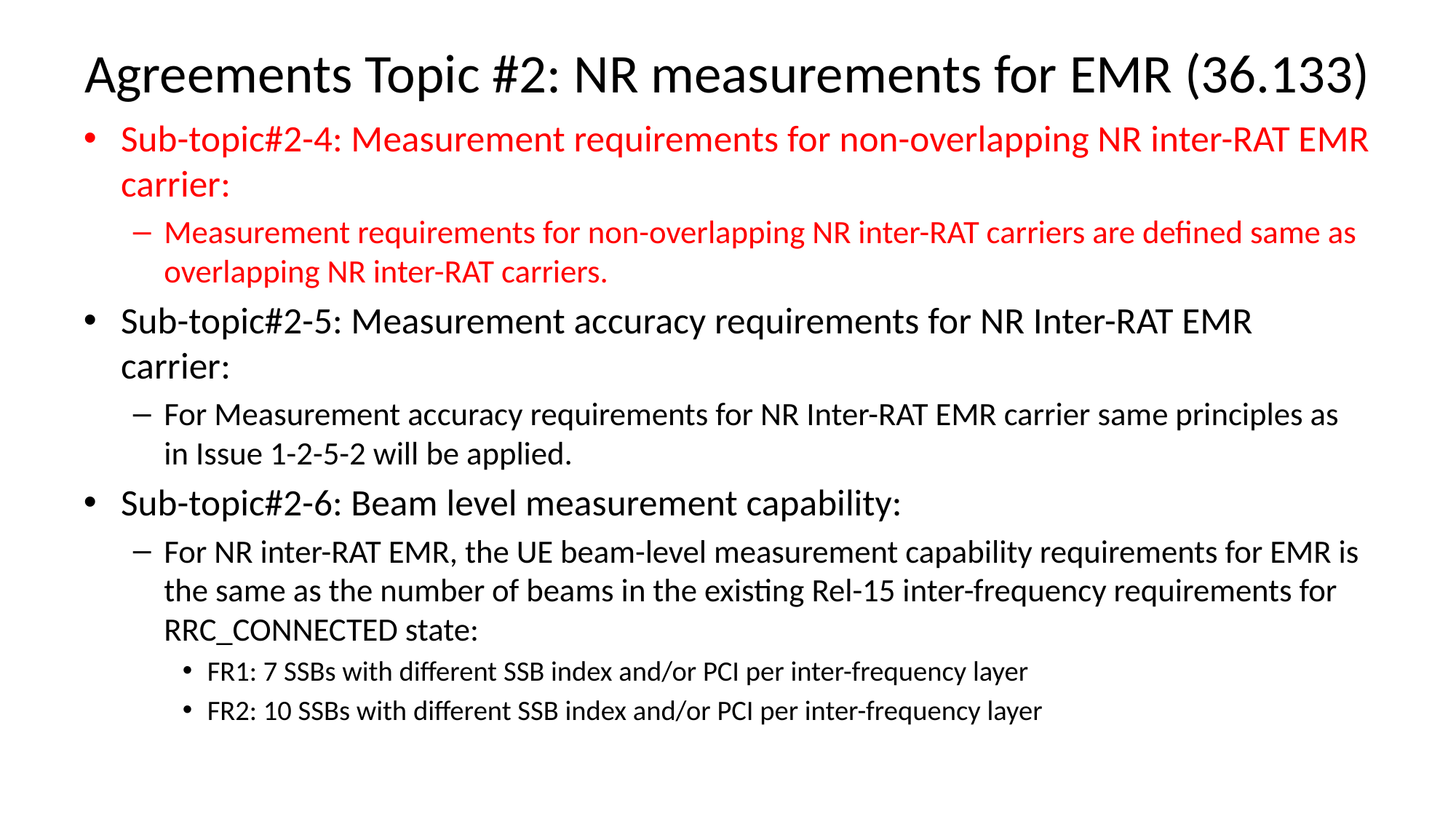

# Agreements Topic #2: NR measurements for EMR (36.133)
Sub-topic#2-4: Measurement requirements for non-overlapping NR inter-RAT EMR carrier:
Measurement requirements for non-overlapping NR inter-RAT carriers are defined same as overlapping NR inter-RAT carriers.
Sub-topic#2-5: Measurement accuracy requirements for NR Inter-RAT EMR carrier:
For Measurement accuracy requirements for NR Inter-RAT EMR carrier same principles as in Issue 1-2-5-2 will be applied.
Sub-topic#2-6: Beam level measurement capability:
For NR inter-RAT EMR, the UE beam-level measurement capability requirements for EMR is the same as the number of beams in the existing Rel-15 inter-frequency requirements for RRC_CONNECTED state:
FR1: 7 SSBs with different SSB index and/or PCI per inter-frequency layer
FR2: 10 SSBs with different SSB index and/or PCI per inter-frequency layer